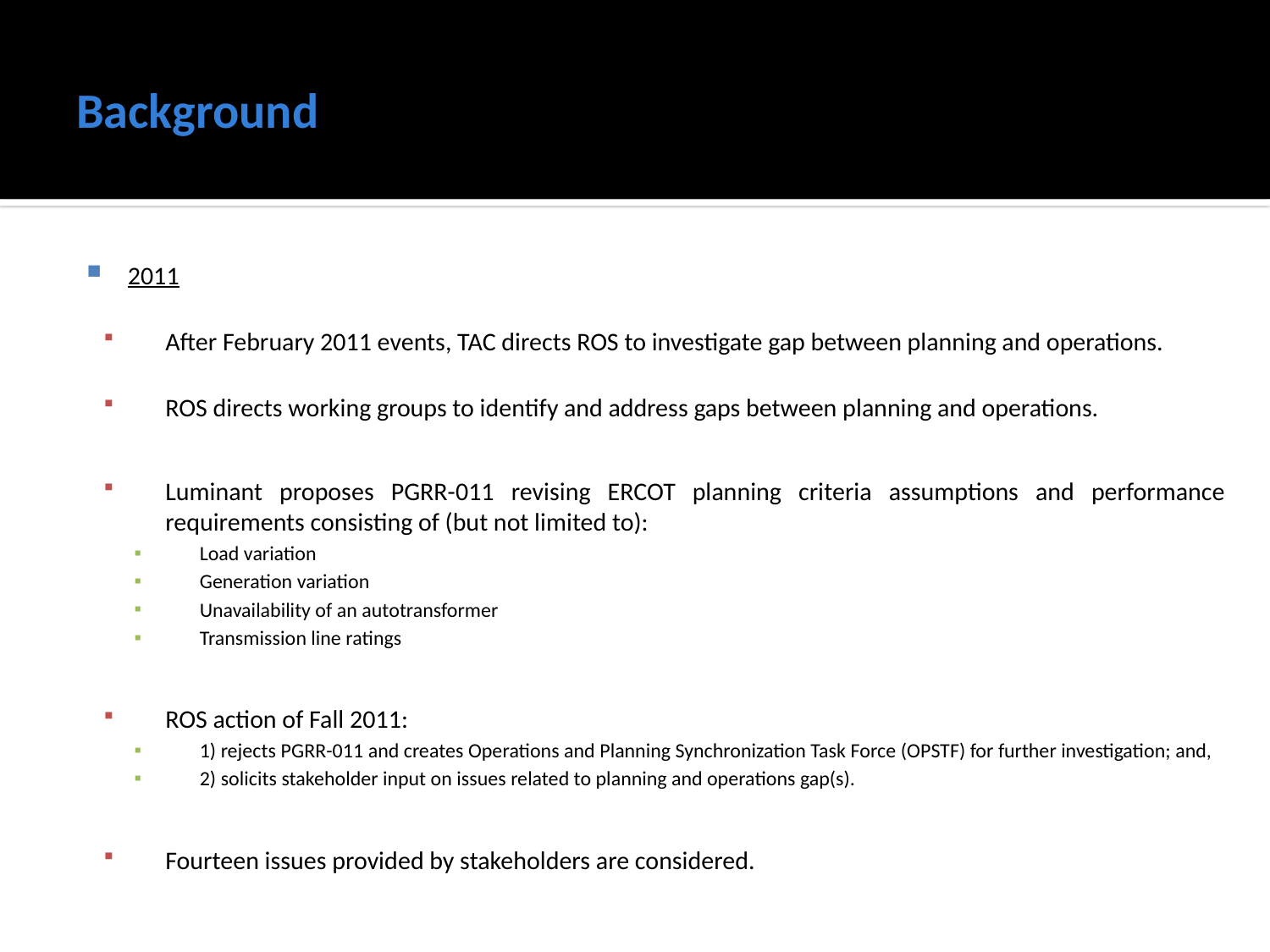

# Background
2011

After February 2011 events, TAC directs ROS to investigate gap between planning and operations.

ROS directs working groups to identify and address gaps between planning and operations.

Luminant proposes PGRR-011 revising ERCOT planning criteria assumptions and performance requirements consisting of (but not limited to):
Load variation
Generation variation
Unavailability of an autotransformer
Transmission line ratings

ROS action of Fall 2011:
1) rejects PGRR-011 and creates Operations and Planning Synchronization Task Force (OPSTF) for further investigation; and,
2) solicits stakeholder input on issues related to planning and operations gap(s).

Fourteen issues provided by stakeholders are considered.